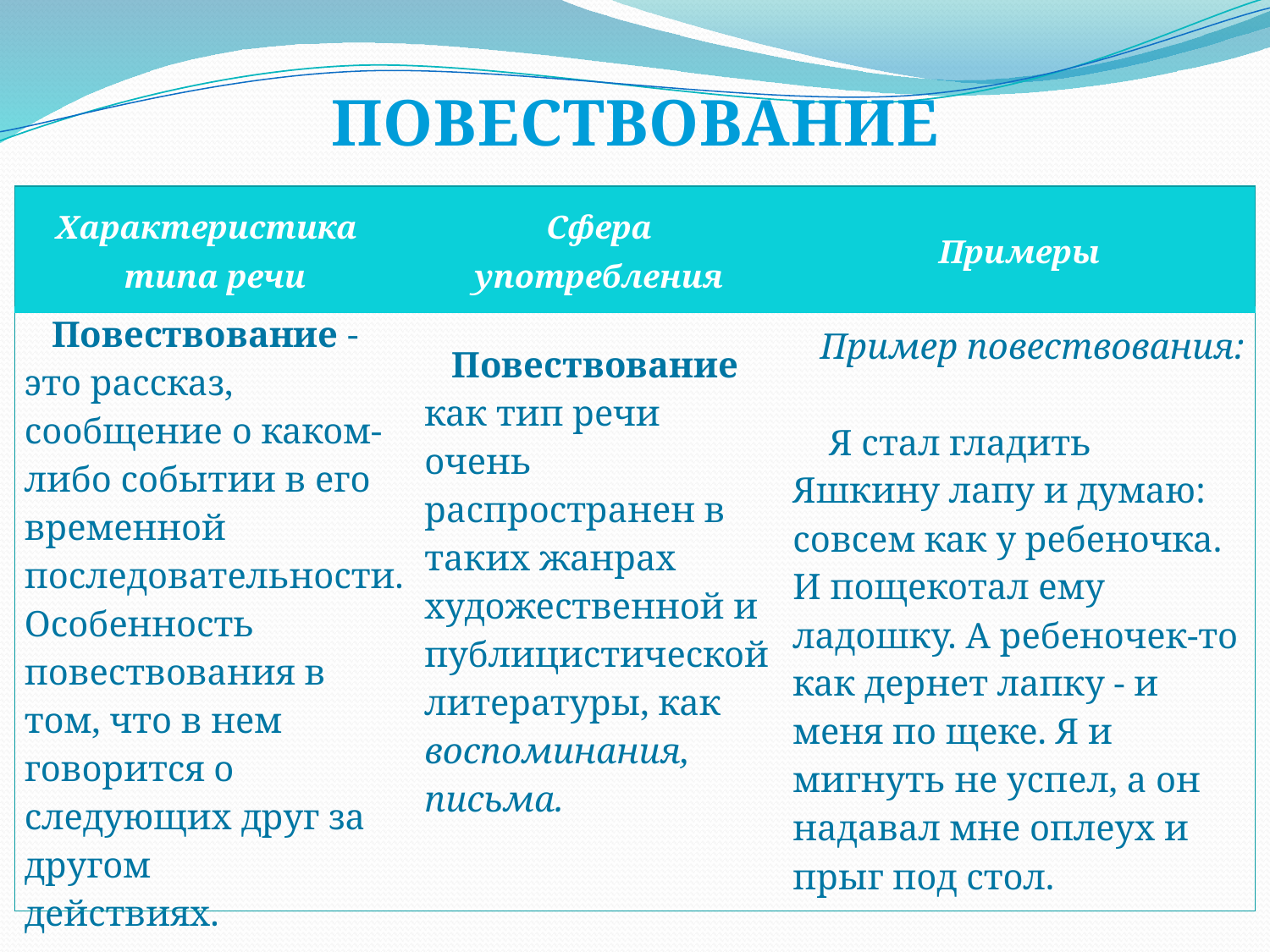

ПОВЕСТВОВАНИЕ
| Характеристика типа речи | Сфера употребления | Примеры |
| --- | --- | --- |
| Повествование - это рассказ, сообщение о каком-либо событии в его временной последовательности. Особенность повествования в том, что в нем говорится о следующих друг за другом действиях. | Повествование как тип речи очень распространен в таких жанрах художественной и публицистической литературы, как воспоминания, письма. | Пример повествования: Я стал гладить Яшкину лапу и думаю: совсем как у ребеночка. И пощекотал ему ладошку. А ребеночек-то как дернет лапку - и меня по щеке. Я и мигнуть не успел, а он надавал мне оплеух и прыг под стол. |